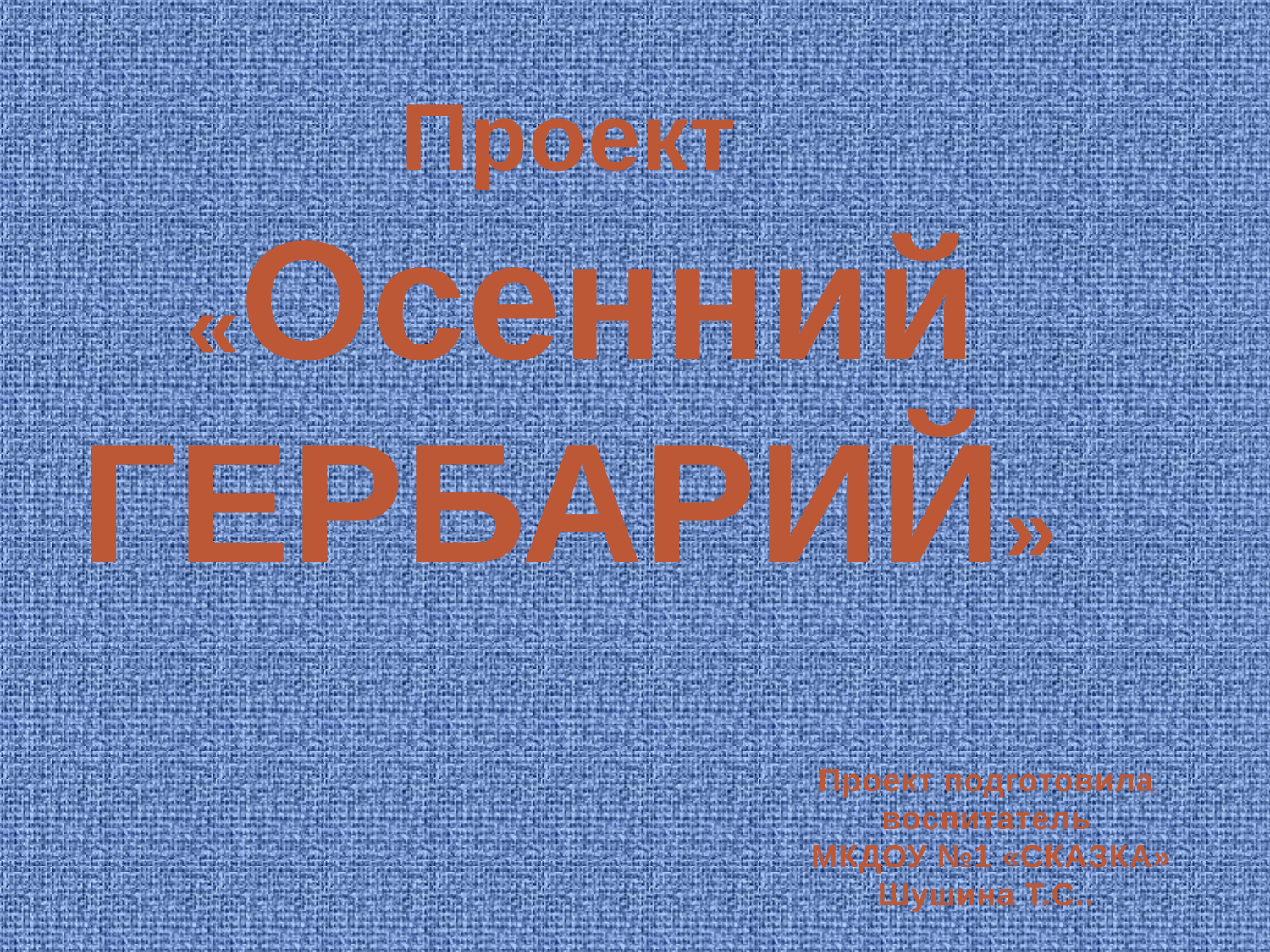

Проект
«Осенний
ГЕРБАРИЙ»
Проект подготовила
воспитатель
 МКДОУ №1 «СКАЗКА»
Шушина Т.С..